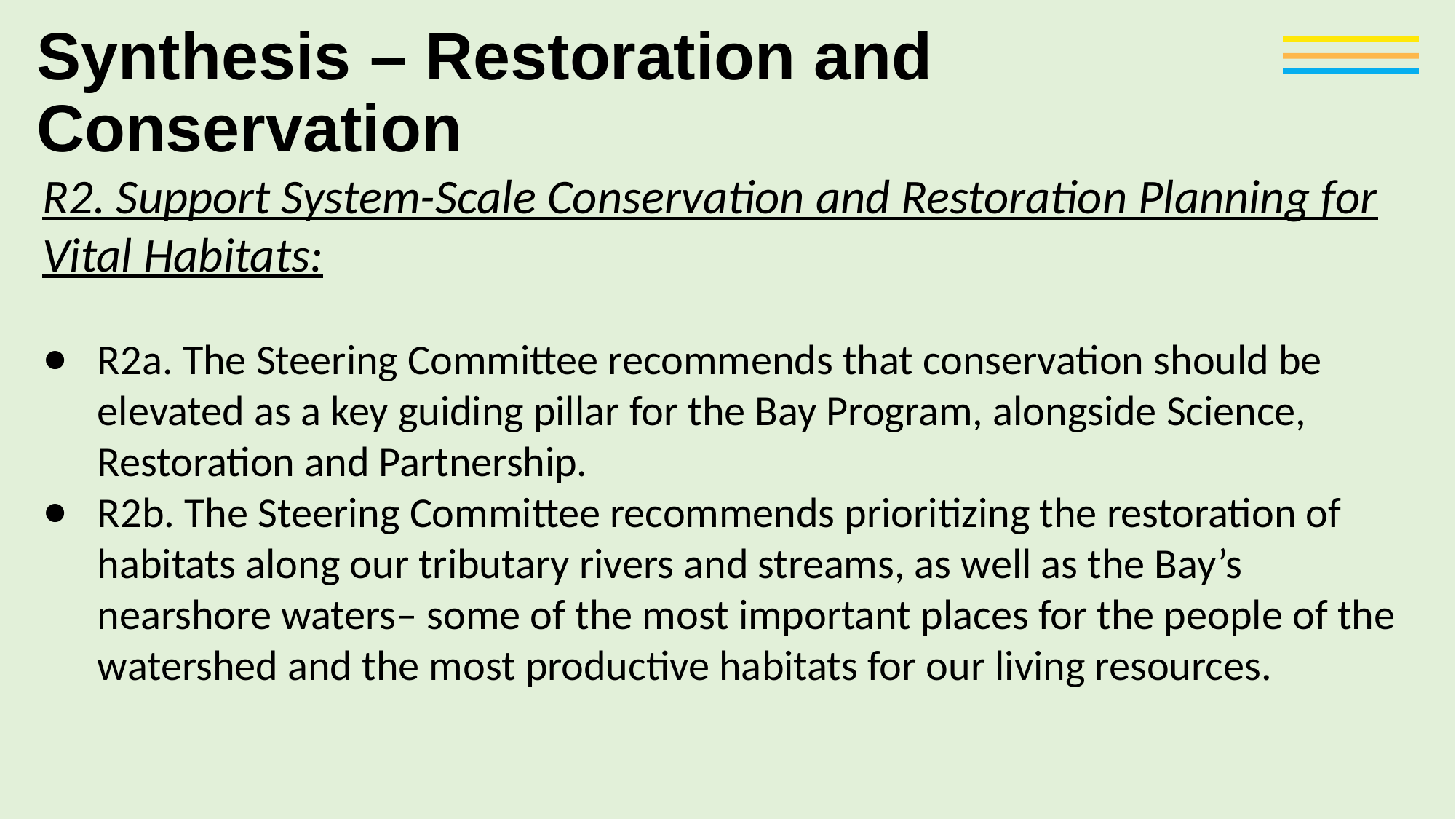

# Synthesis – Restoration and Conservation
R2. Support System-Scale Conservation and Restoration Planning for Vital Habitats:

R2a. The Steering Committee recommends that conservation should be elevated as a key guiding pillar for the Bay Program, alongside Science, Restoration and Partnership.
R2b. The Steering Committee recommends prioritizing the restoration of habitats along our tributary rivers and streams, as well as the Bay’s nearshore waters– some of the most important places for the people of the watershed and the most productive habitats for our living resources.